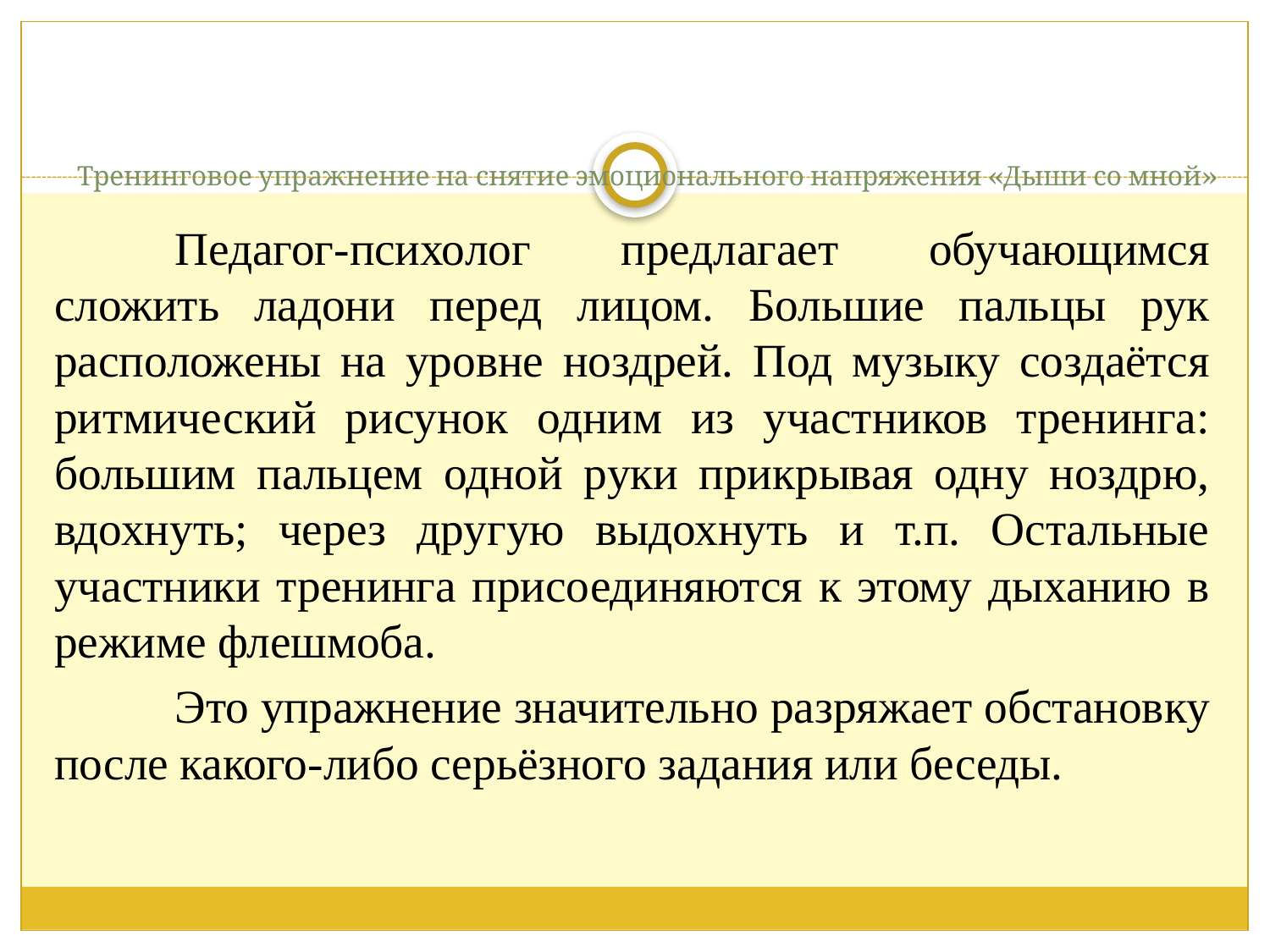

# Тренинговое упражнение на снятие эмоционального напряжения «Дыши со мной»
	Педагог-психолог предлагает обучающимся сложить ладони перед лицом. Большие пальцы рук расположены на уровне ноздрей. Под музыку создаётся ритмический рисунок одним из участников тренинга: большим пальцем одной руки прикрывая одну ноздрю, вдохнуть; через другую выдохнуть и т.п. Остальные участники тренинга присоединяются к этому дыханию в режиме флешмоба.
	Это упражнение значительно разряжает обстановку после какого-либо серьёзного задания или беседы.